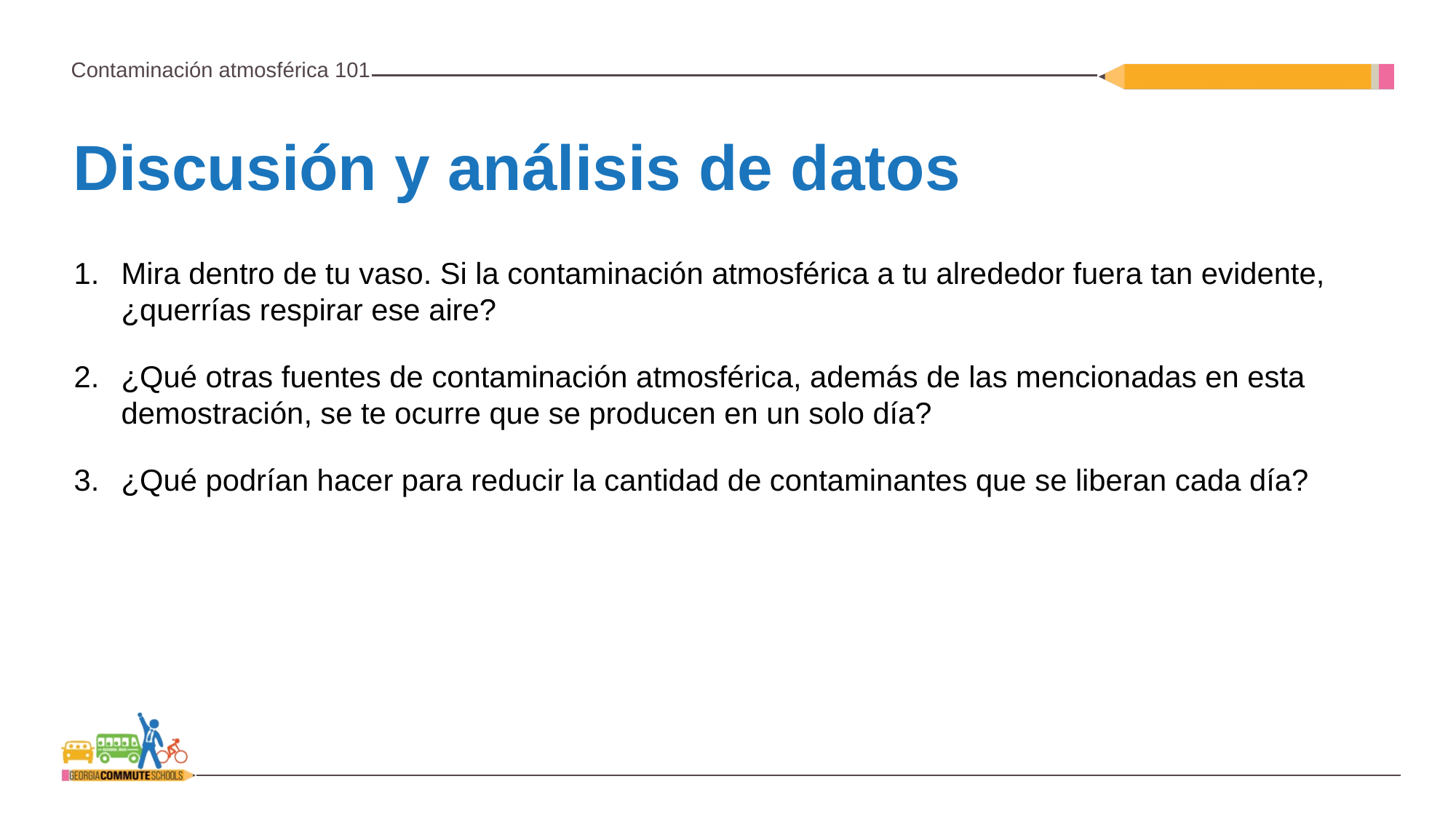

Discusión y análisis de datos
Mira dentro de tu vaso. Si la contaminación atmosférica a tu alrededor fuera tan evidente, ¿querrías respirar ese aire?
¿Qué otras fuentes de contaminación atmosférica, además de las mencionadas en esta demostración, se te ocurre que se producen en un solo día?
¿Qué podrían hacer para reducir la cantidad de contaminantes que se liberan cada día?